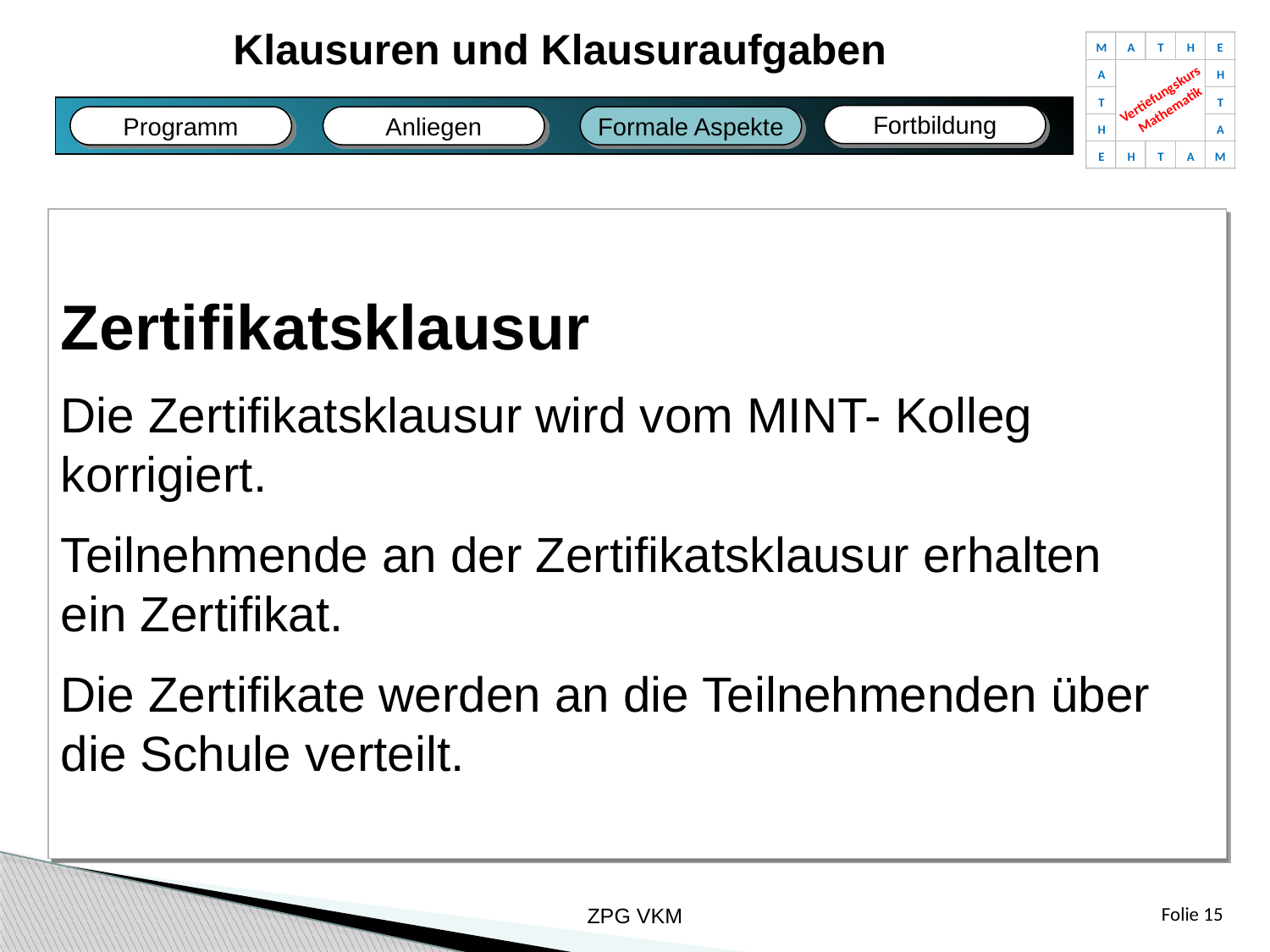

Klausuren und Klausuraufgaben

M
A
T
H
E

A
H
Vertiefungskurs
Mathematik

T
T

H
A

E
H
T
A
M

Fortbildung
Anliegen
Programm
Formale Aspekte
Fazit
Bildungsplan
Fachliches
Unterricht
Zertifikatsklausur
Die Zertifikatsklausur wird vom MINT- Kolleg
korrigiert.
Teilnehmende an der Zertifikatsklausur erhalten
ein Zertifikat.
Die Zertifikate werden an die Teilnehmenden über
die Schule verteilt.

ZPG VKM
Folie 15